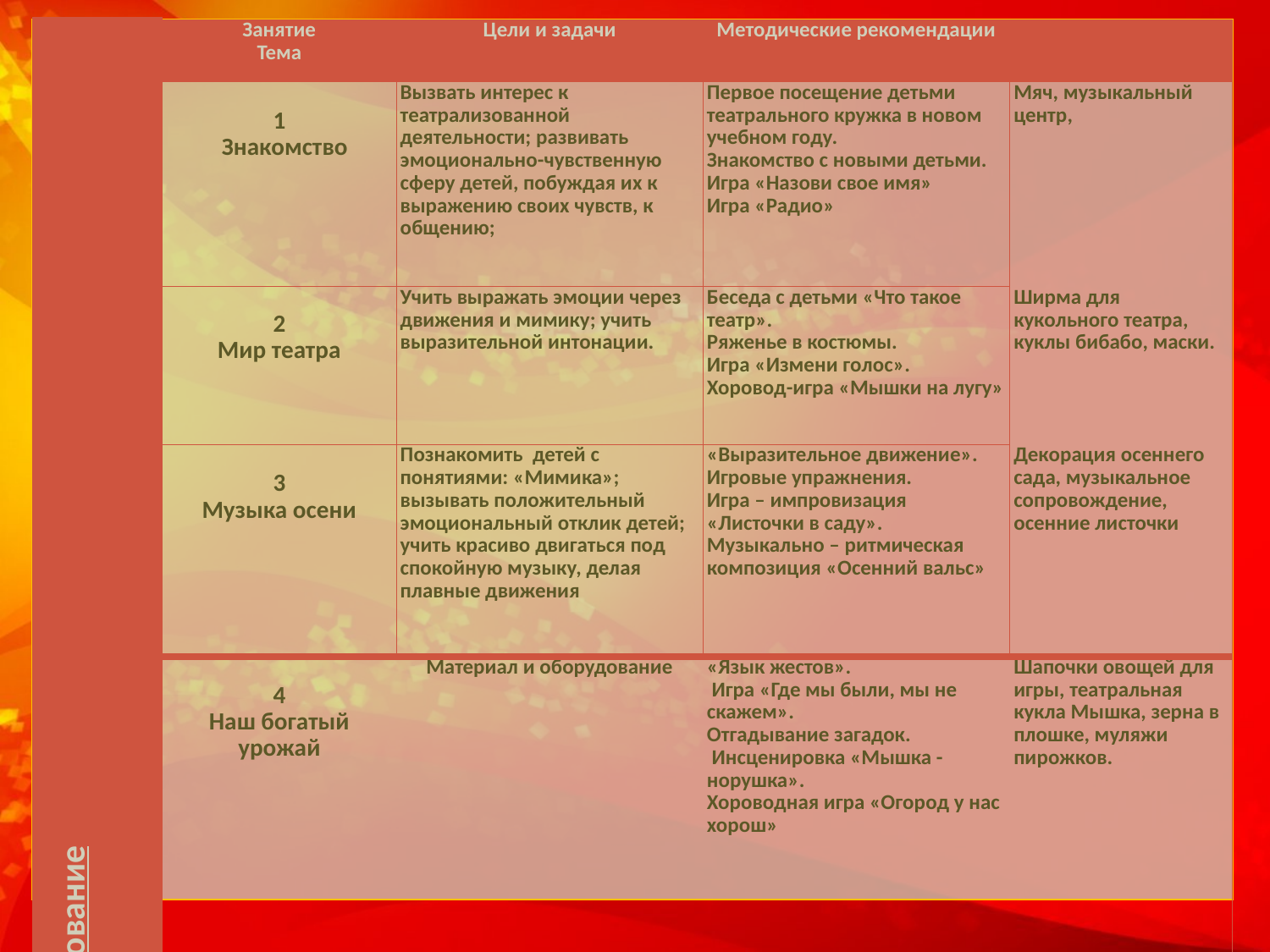

.
| СЕНТЯБРЬ Перспективное планирование | Занятие Тема | Цели и задачи | Методические рекомендации |  |
| --- | --- | --- | --- | --- |
|  | 1 Знакомство | Вызвать интерес к театрализованной деятельности; развивать эмоционально-чувственную сферу детей, побуждая их к выражению своих чувств, к общению; | Первое посещение детьми театрального кружка в новом учебном году. Знакомство с новыми детьми. Игра «Назови свое имя» Игра «Радио» | Мяч, музыкальный центр, |
|  | 2 Мир театра | Учить выражать эмоции через движения и мимику; учить выразительной интонации. | Беседа с детьми «Что такое театр». Ряженье в костюмы. Игра «Измени голос». Хоровод-игра «Мышки на лугу» | Ширма для кукольного театра, куклы бибабо, маски. |
|  | 3 Музыка осени | Познакомить детей с понятиями: «Мимика»; вызывать положительный эмоциональный отклик детей; учить красиво двигаться под спокойную музыку, делая плавные движения | «Выразительное движение». Игровые упражнения. Игра – импровизация «Листочки в саду». Музыкально – ритмическая композиция «Осенний вальс» | Декорация осеннего сада, музыкальное сопровождение, осенние листочки |
|  | 4 Наш богатый урожай | Материал и оборудование | «Язык жестов». Игра «Где мы были, мы не скажем». Отгадывание загадок. Инсценировка «Мышка - норушка». Хороводная игра «Огород у нас хорош» | Шапочки овощей для игры, театральная кукла Мышка, зерна в плошке, муляжи пирожков. |